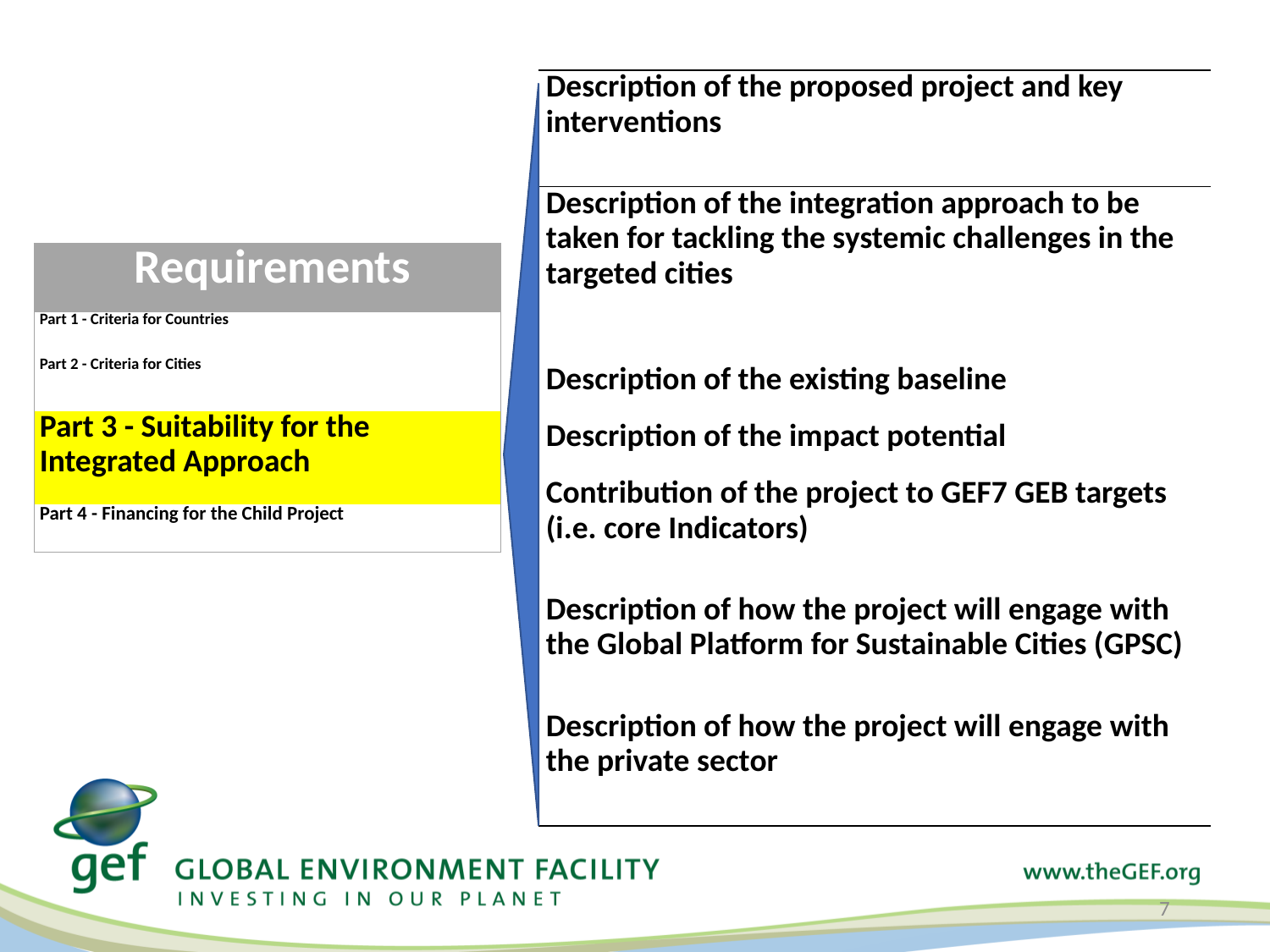

| Description of the proposed project and key interventions |
| --- |
| Description of the integration approach to be taken for tackling the systemic challenges in the targeted cities |
| Description of the existing baseline |
| Description of the impact potential |
| Contribution of the project to GEF7 GEB targets (i.e. core Indicators) |
| Description of how the project will engage with the Global Platform for Sustainable Cities (GPSC) |
| Description of how the project will engage with the private sector |
| Requirements |
| --- |
| Part 1 - Criteria for Countries |
| Part 2 - Criteria for Cities |
| Part 3 - Suitability for the Integrated Approach |
| Part 4 - Financing for the Child Project |

7